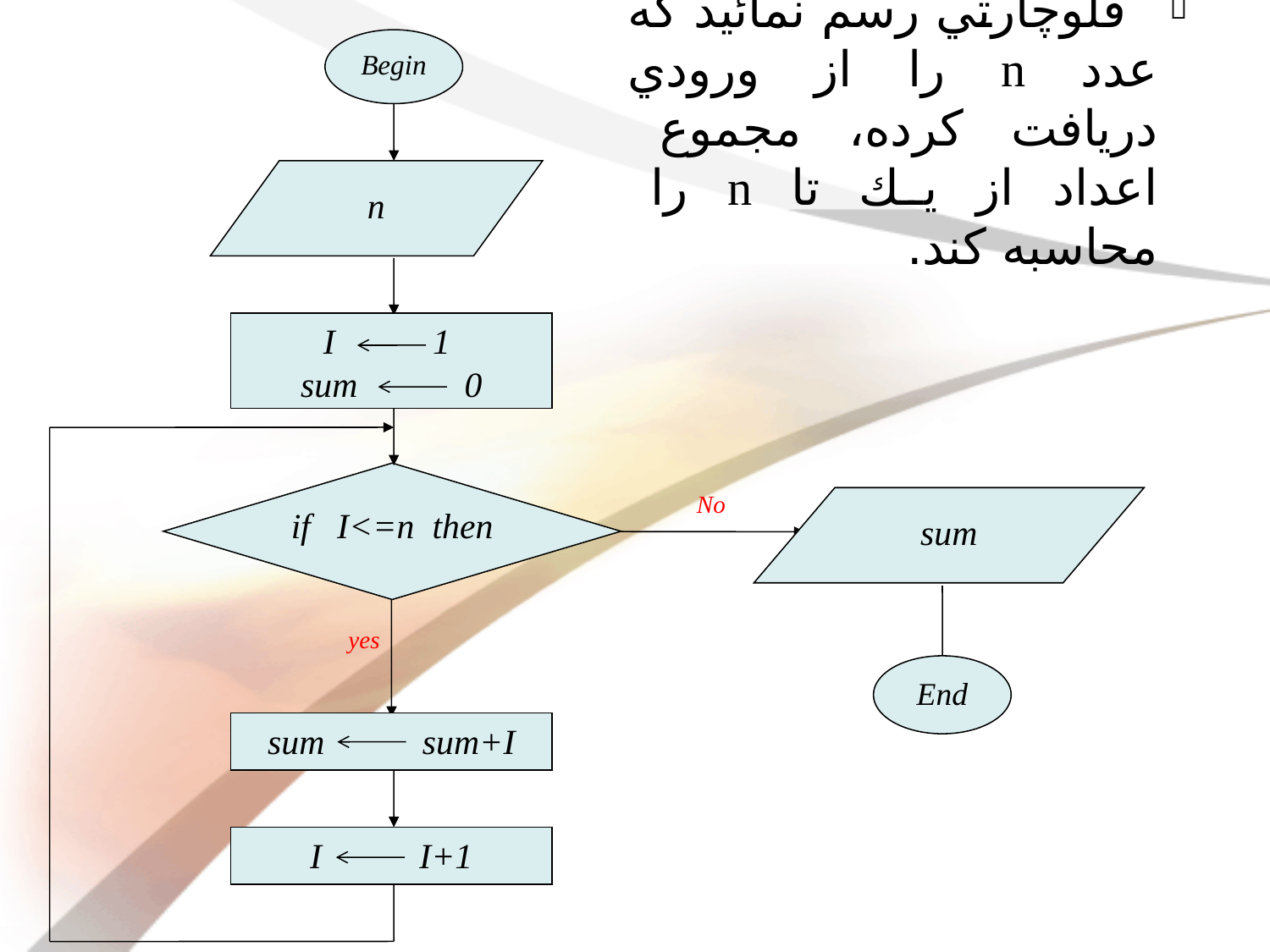

فلوچارتي رسم نمائيد كه عدد n را از ورودي دريافت كرده، مجموع اعداد از يك تا n را محاسبه كند.
Begin

n

I           1
sum            0

if   I<=n  then

yes
No
sum

End
sum           sum+I

I           I+1